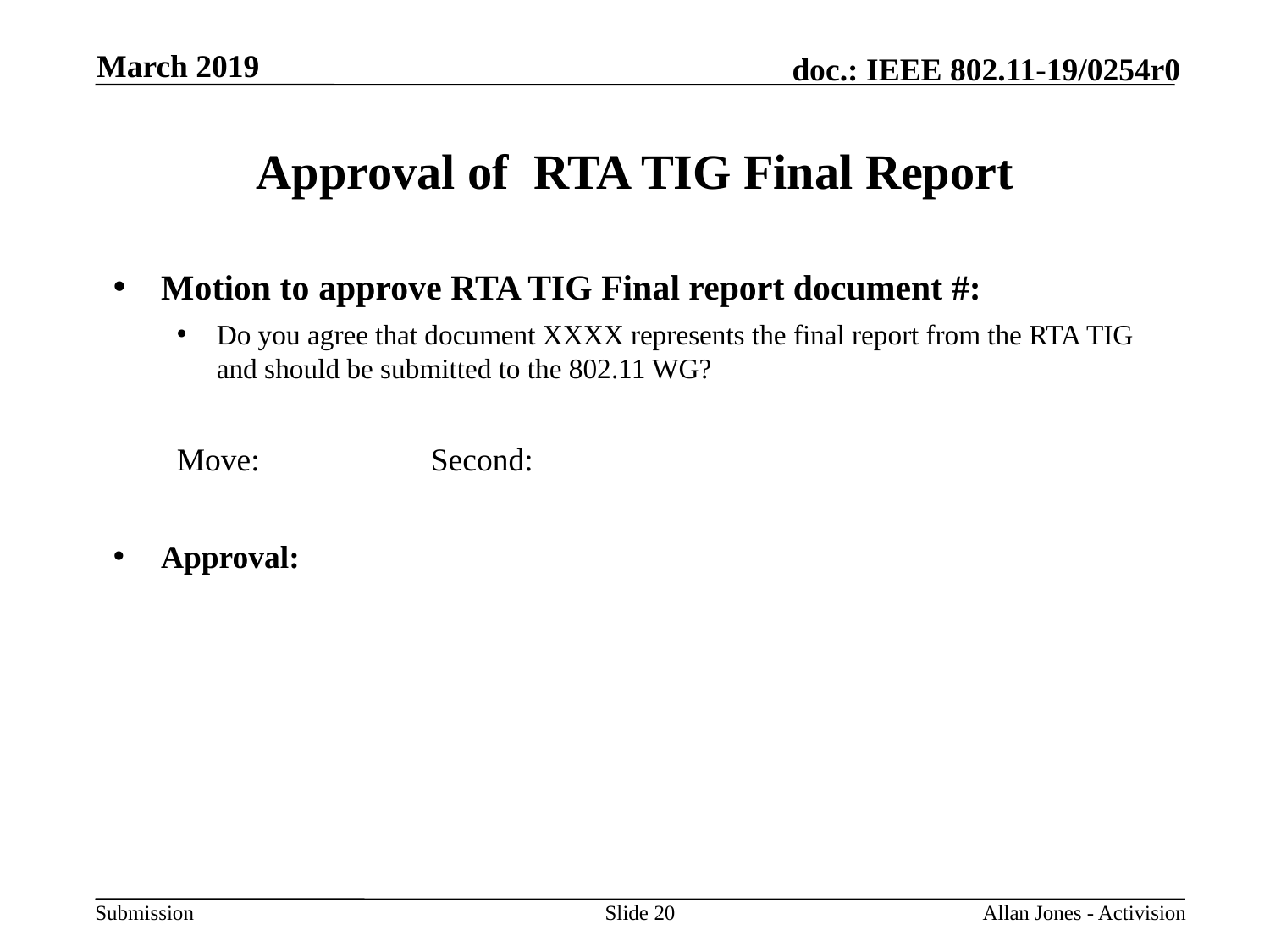

March 2019
# Approval of  RTA TIG Final Report
Motion to approve RTA TIG Final report document #:
Do you agree that document XXXX represents the final report from the RTA TIG and should be submitted to the 802.11 WG?

Move: 		Second:

Approval:

Slide 20
Allan Jones - Activision